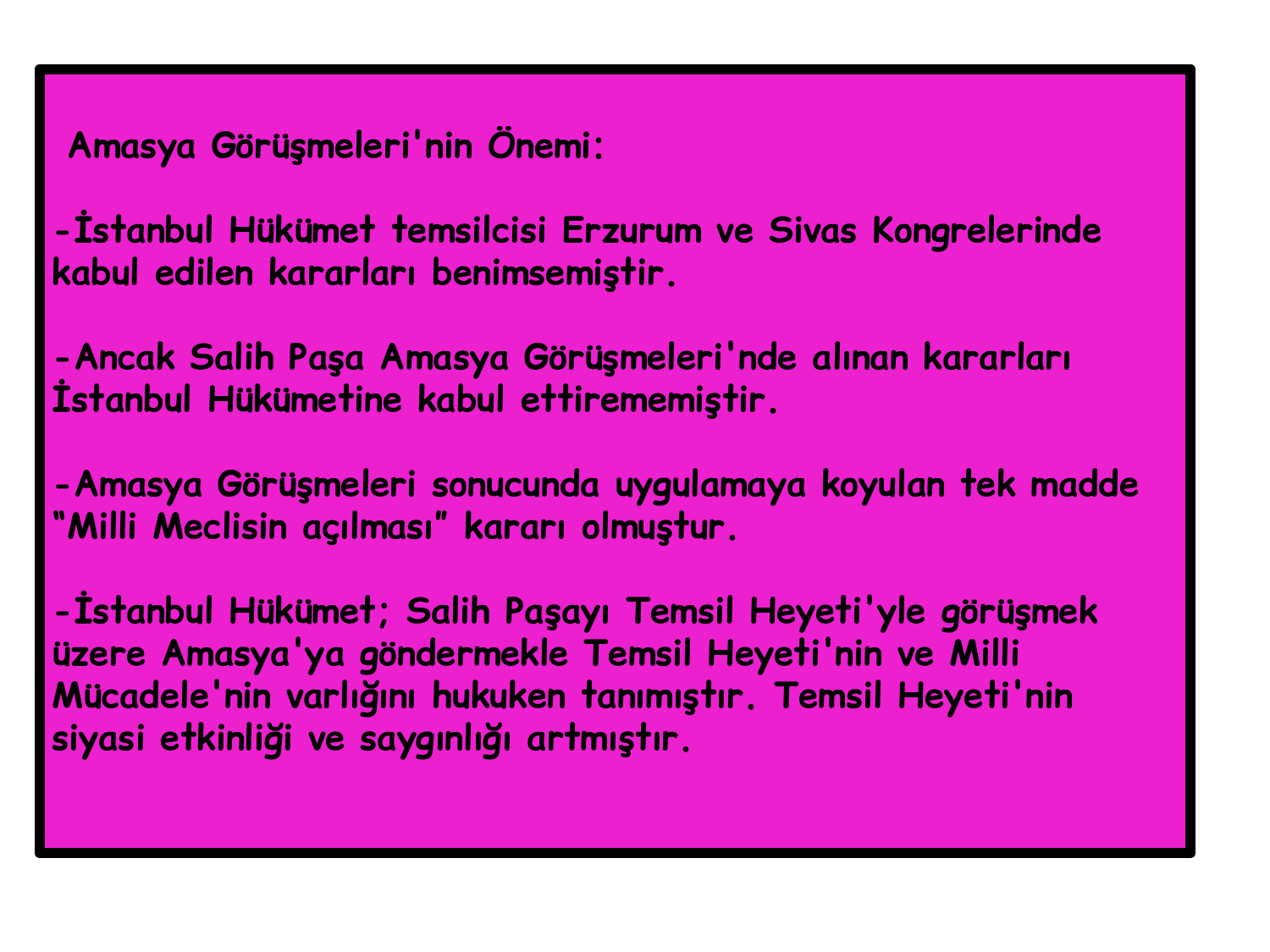

Amasya Görüşmeleri'nin Önemi:

-İstanbul Hükümet temsilcisi Erzurum ve Sivas Kongrelerinde kabul edilen kararları benimsemiştir.

-Ancak Salih Paşa Amasya Görüşmeleri'nde alınan kararları İstanbul Hükümetine kabul ettirememiştir.

-Amasya Görüşmeleri sonucunda uygulamaya koyulan tek madde “Milli Meclisin açılması” kararı olmuştur.

-İstanbul Hükümet; Salih Paşayı Temsil Heyeti'yle görüşmek üzere Amasya'ya göndermekle Temsil Heyeti'nin ve Milli Mücadele'nin varlığını hukuken tanımıştır. Temsil Heyeti'nin siyasi etkinliği ve saygınlığı artmıştır.